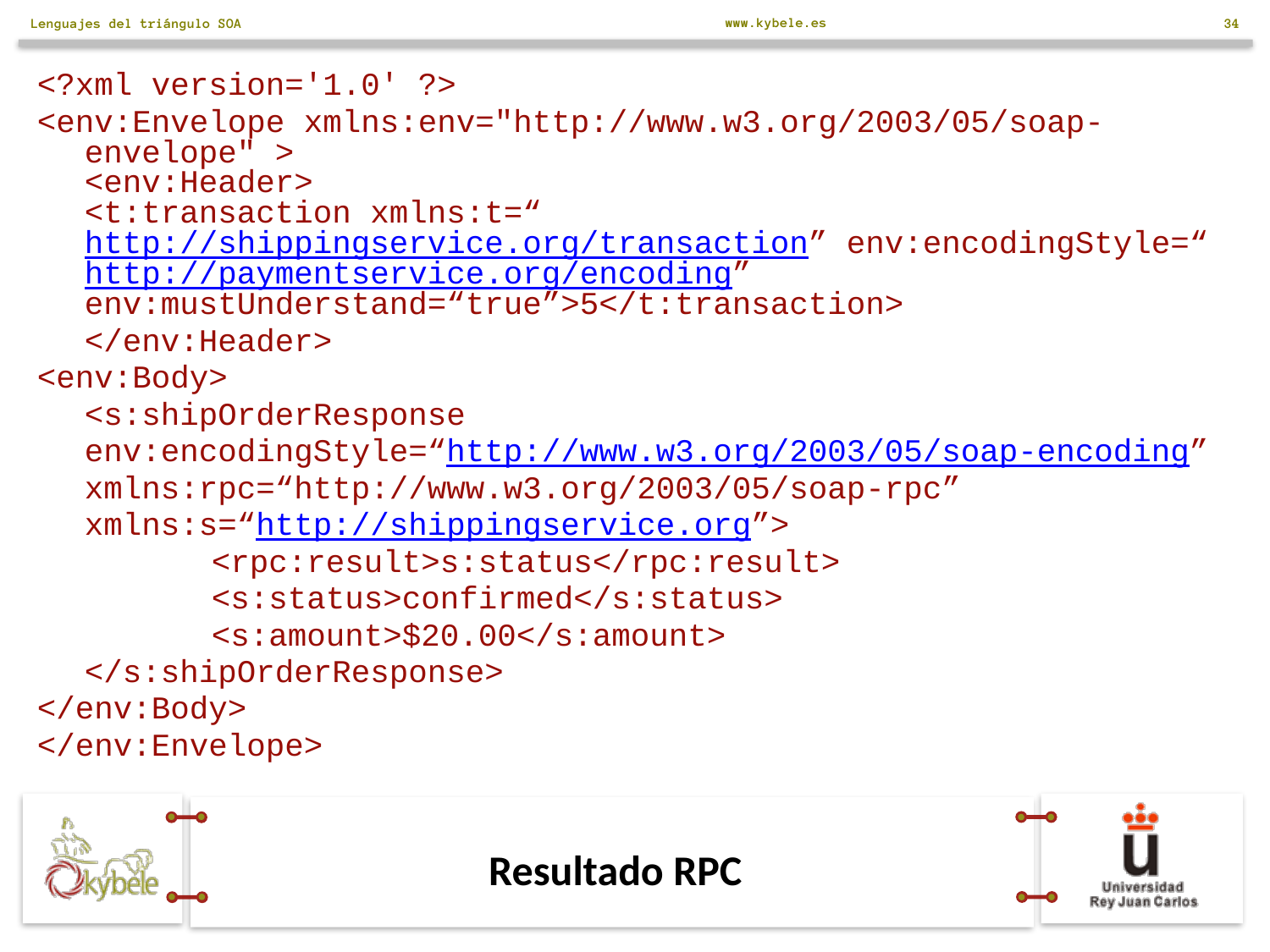

Lenguajes del triángulo SOA
34
<?xml version='1.0' ?>
<env:Envelope xmlns:env="http://www.w3.org/2003/05/soap-envelope" >
<env:Header>
<t:transaction xmlns:t=“http://shippingservice.org/transaction” env:encodingStyle=“http://paymentservice.org/encoding” env:mustUnderstand=“true”>5</t:transaction>
	</env:Header>
<env:Body>
	<s:shipOrderResponse
	env:encodingStyle=“http://www.w3.org/2003/05/soap-encoding”
	xmlns:rpc=“http://www.w3.org/2003/05/soap-rpc”
	xmlns:s=“http://shippingservice.org”>
		<rpc:result>s:status</rpc:result>
		<s:status>confirmed</s:status>
		<s:amount>$20.00</s:amount>
	</s:shipOrderResponse>
</env:Body>
</env:Envelope>

# Resultado RPC